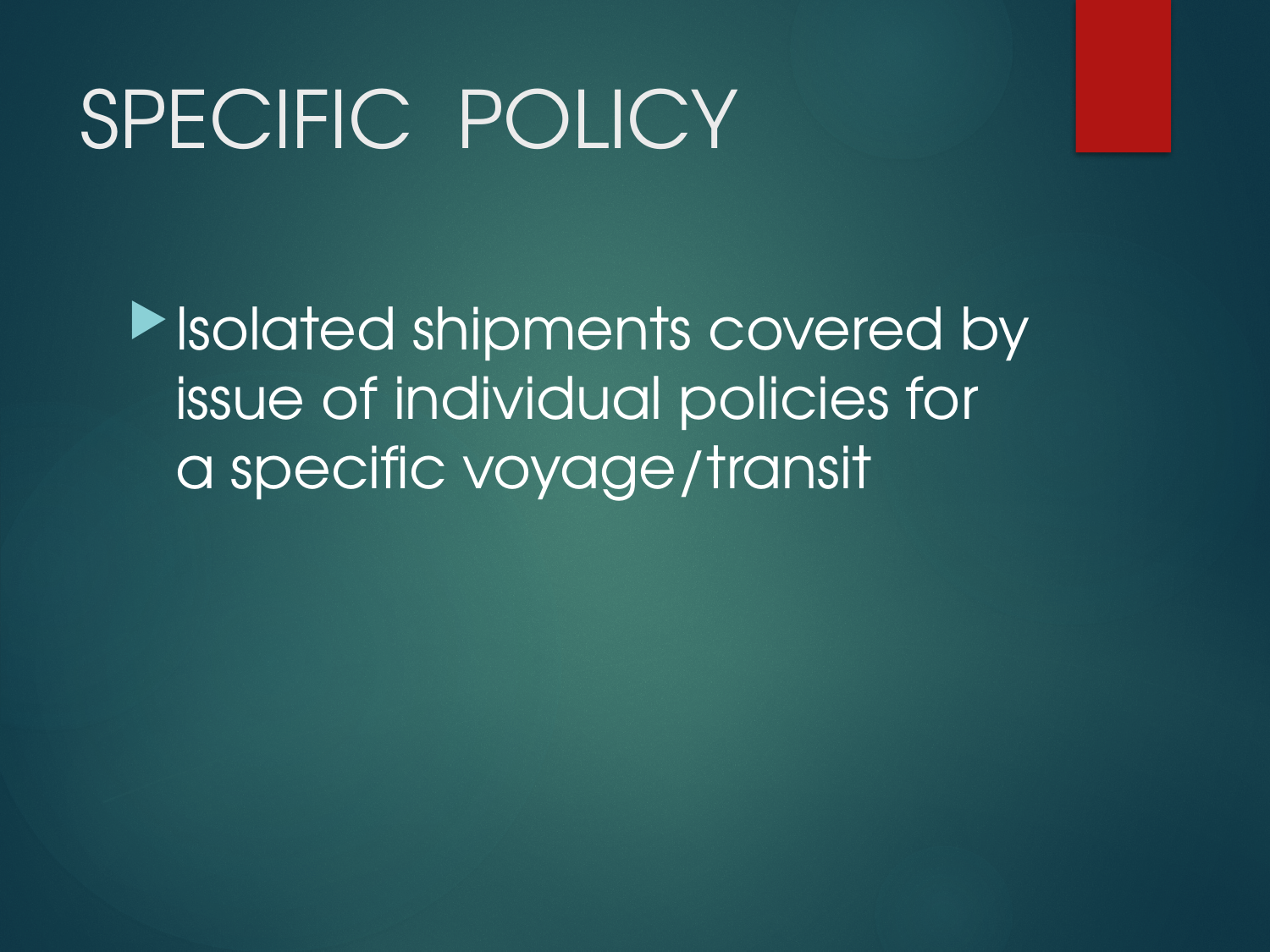

# SPECIFIC  POLICY
Isolated shipments covered by issue of individual policies for a specific voyage/transit